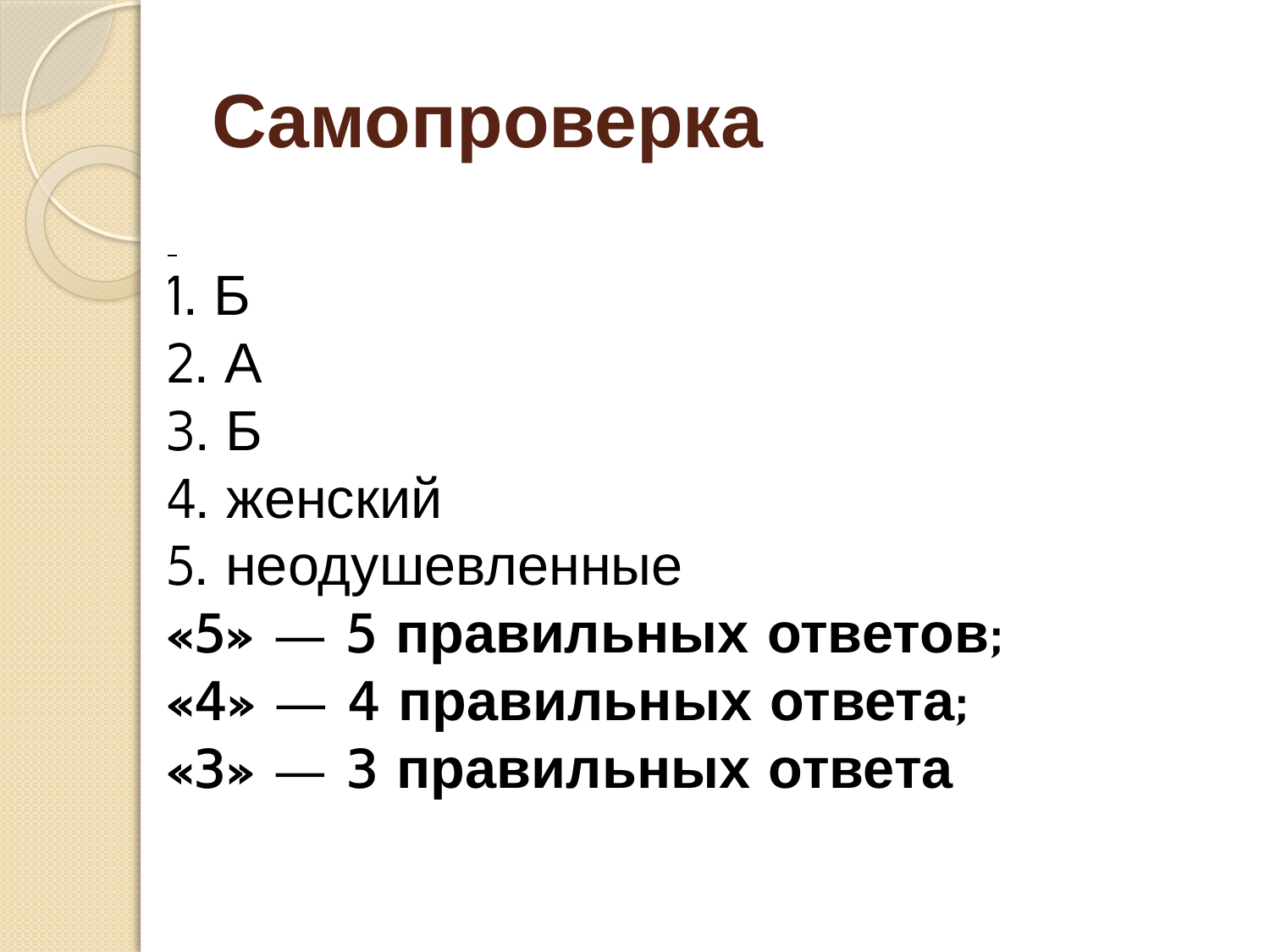

# Самопроверка
1. Б 
2. А 
3. Б 
4. женский 
5. неодушевленные 
«5» — 5 правильных ответов; 
«4» — 4 правильных ответа; 
«3» — 3 правильных ответа